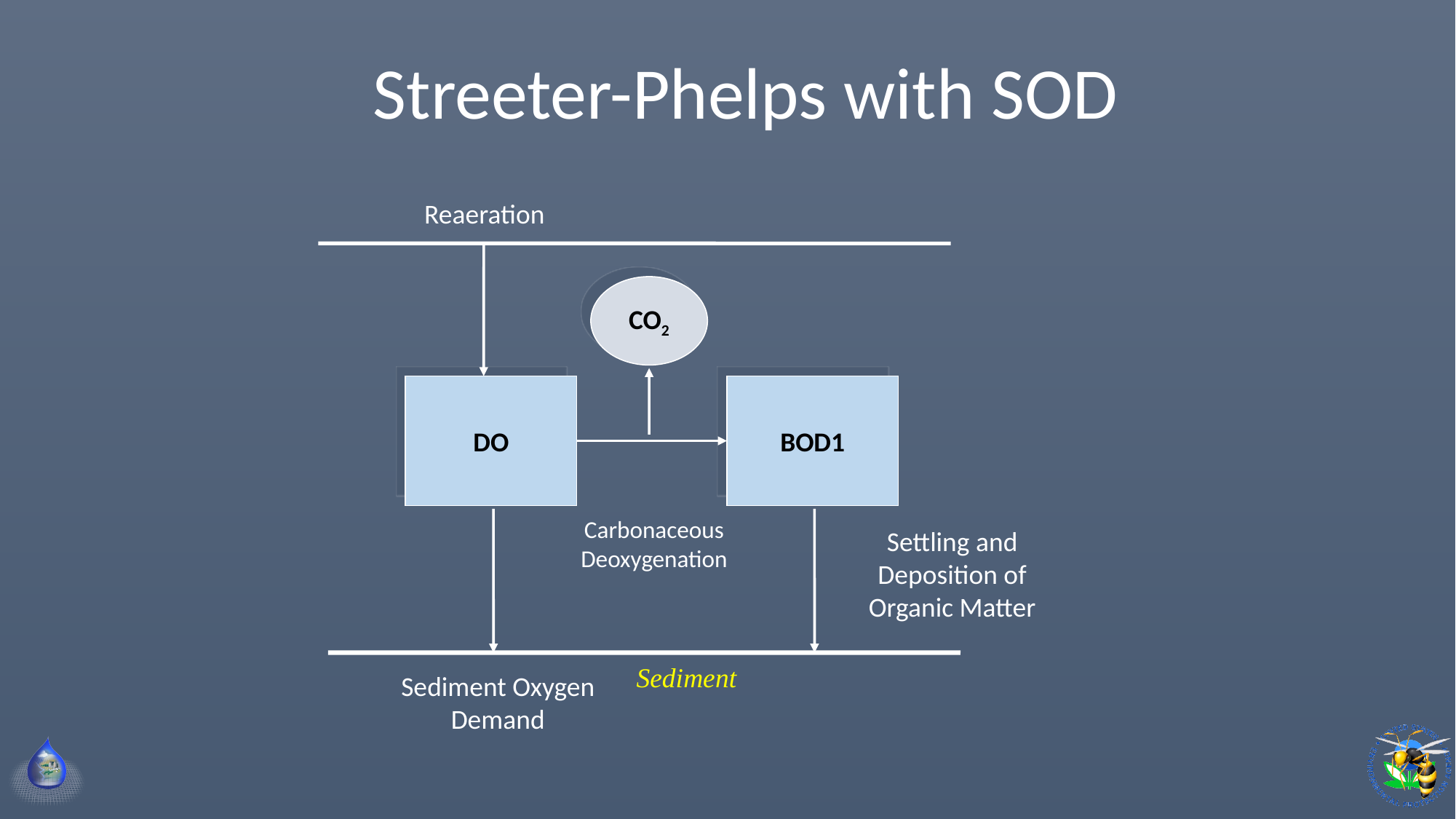

# Streeter-Phelps with SOD
Reaeration

CO2

DO
BOD1

Carbonaceous Deoxygenation

Settling and Deposition of Organic Matter

Sediment
Sediment Oxygen Demand